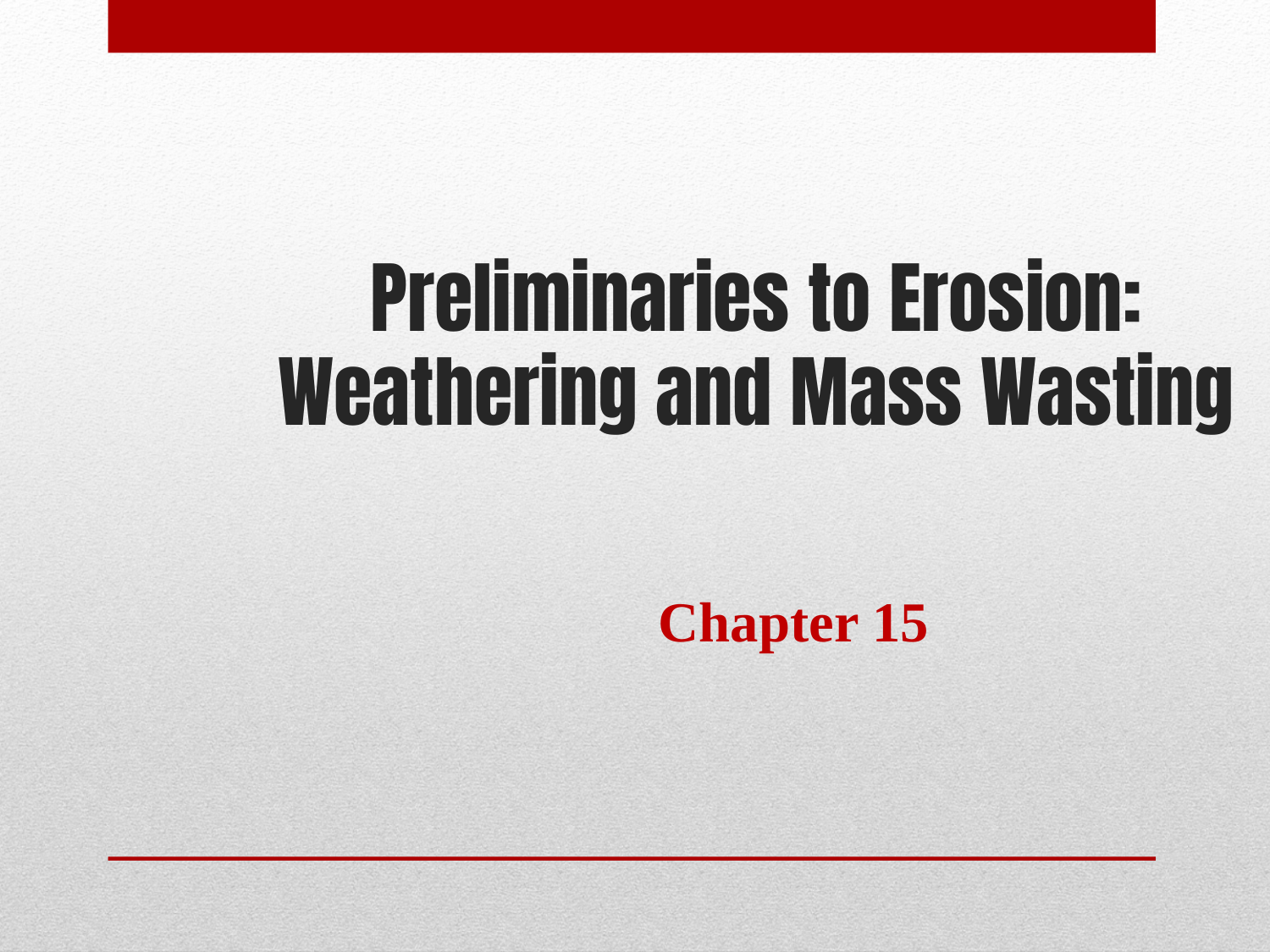

Preliminaries to Erosion:
Weathering and Mass Wasting
Chapter 15